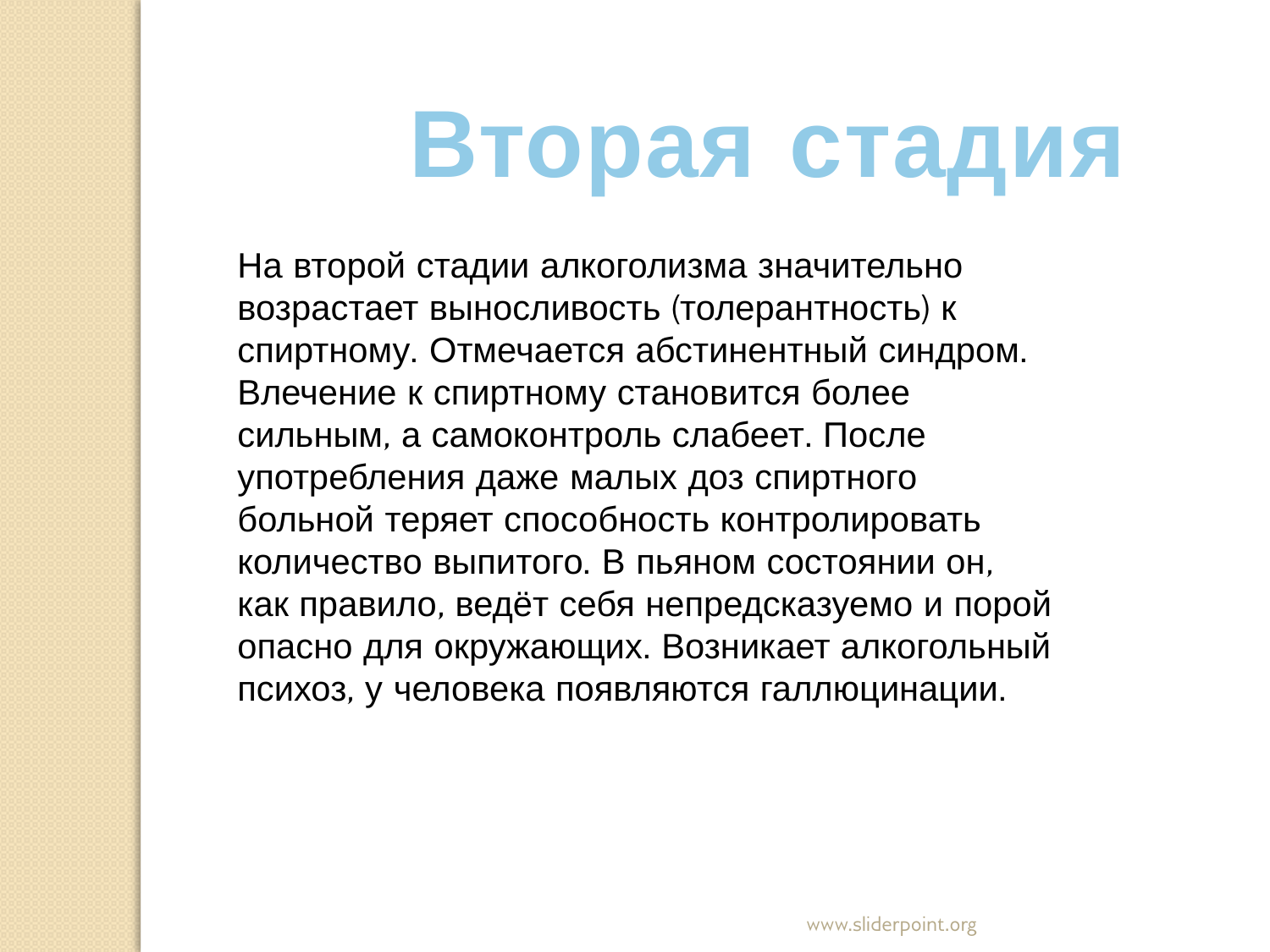

Вторая стадия
На второй стадии алкоголизма значительно возрастает выносливость (толерантность) к спиртному. Отмечается абстинентный синдром. Влечение к спиртному становится более сильным, а самоконтроль слабеет. После употребления даже малых доз спиртного больной теряет способность контролировать количество выпитого. В пьяном состоянии он, как правило, ведёт себя непредсказуемо и порой опасно для окружающих. Возникает алкогольный психоз, у человека появляются галлюцинации.
www.sliderpoint.org